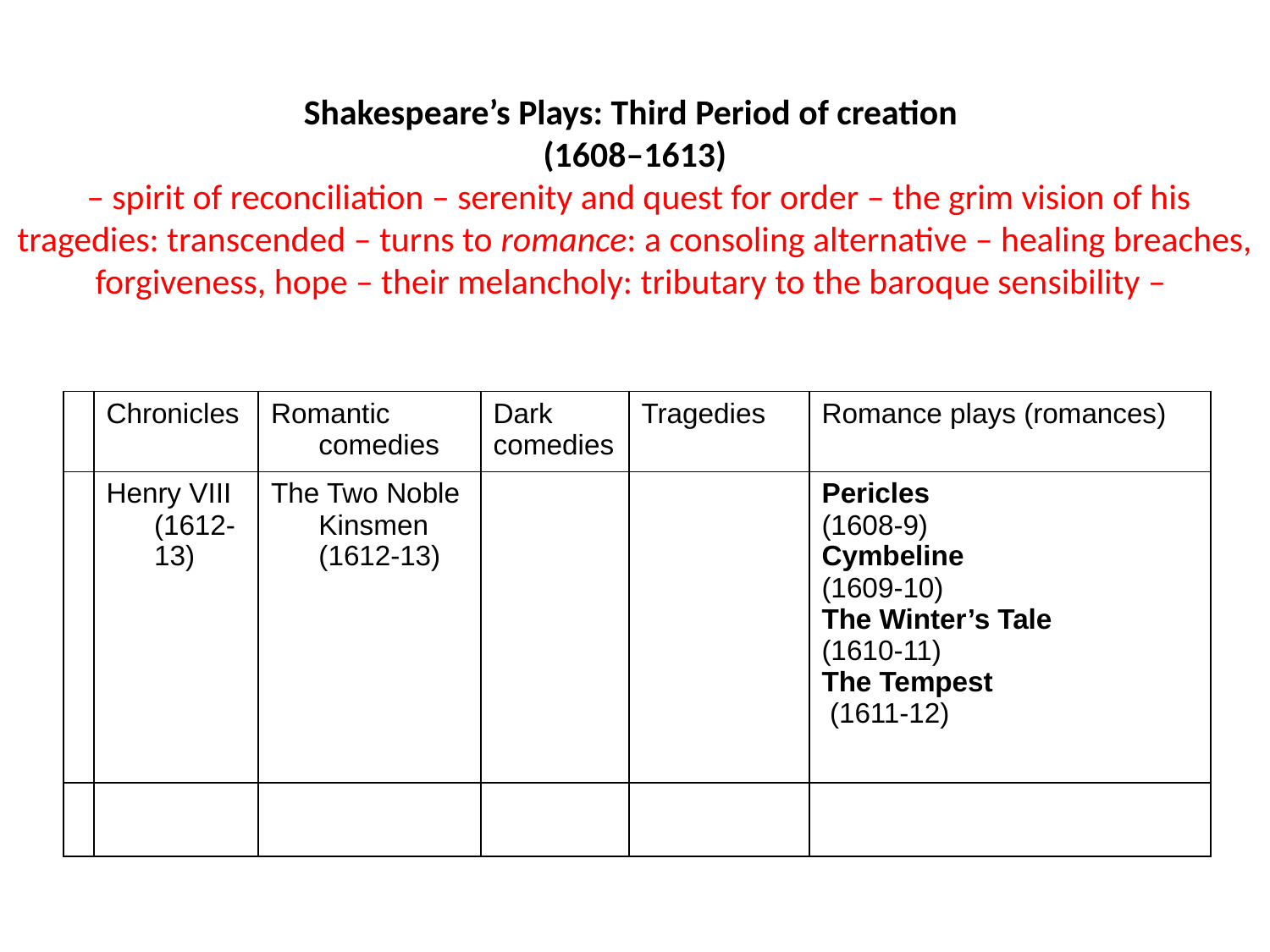

# Shakespeare’s Plays: Third Period of creation (1608–1613) – spirit of reconciliation – serenity and quest for order – the grim vision of his tragedies: transcended – turns to romance: a consoling alternative – healing breaches, forgiveness, hope – their melancholy: tributary to the baroque sensibility –
|  | Chronicles | Romantic comedies | Dark comedies | Tragedies | Romance plays (romances) |
| --- | --- | --- | --- | --- | --- |
|  | Henry VIII (1612-13) | The Two Noble Kinsmen (1612-13) |  |  | Pericles (1608-9) Cymbeline (1609-10) The Winter’s Tale (1610-11) The Tempest (1611-12) |
|  |  |  |  |  |  |